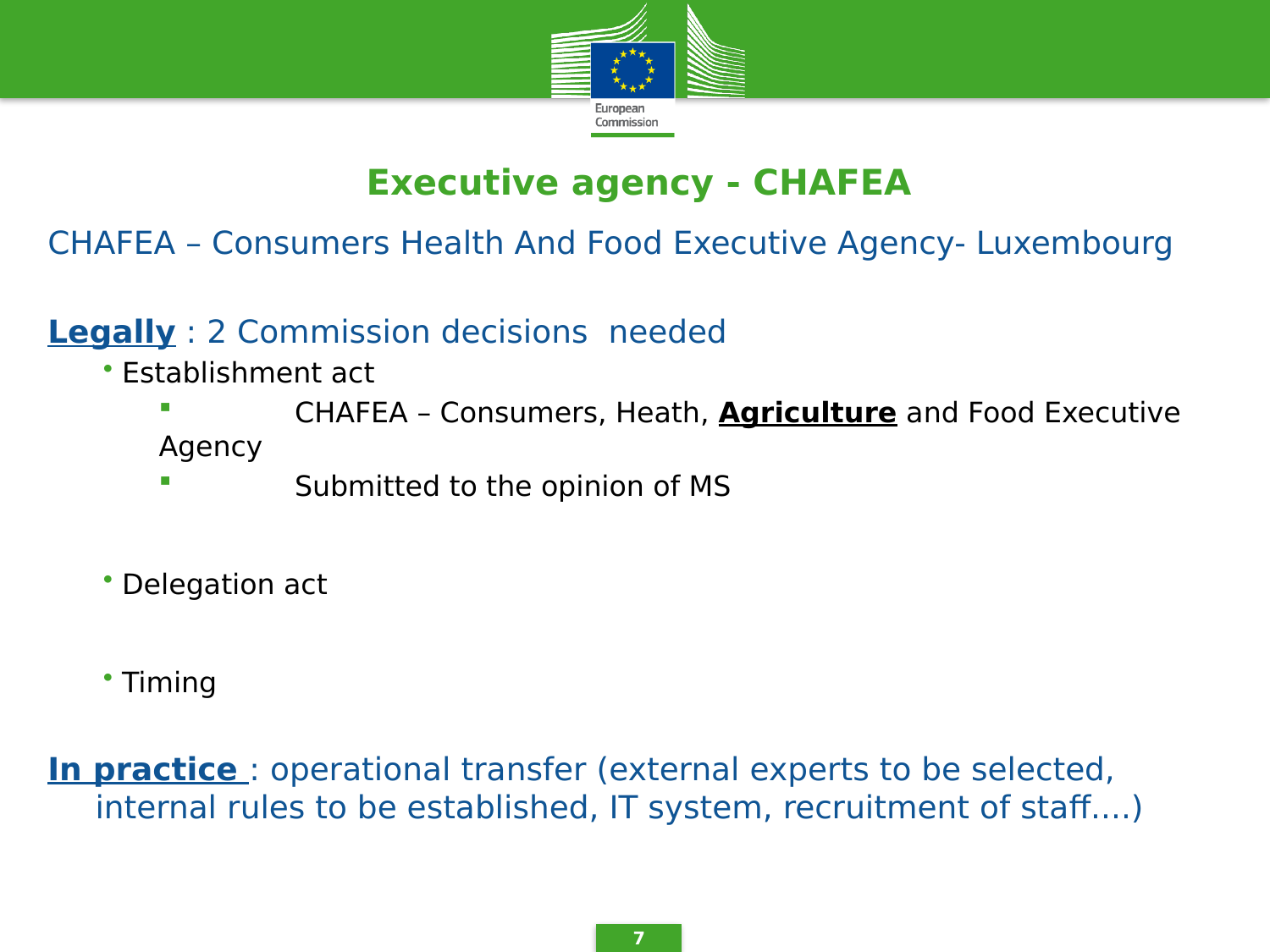

# Executive agency - CHAFEA
CHAFEA – Consumers Health And Food Executive Agency- Luxembourg

Legally : 2 Commission decisions  needed
 Establishment act
	 CHAFEA – Consumers, Heath, Agriculture and Food Executive Agency
	 Submitted to the opinion of MS

 Delegation act

 Timing

In practice : operational transfer (external experts to be selected, internal rules to be established, IT system, recruitment of staff....)

7